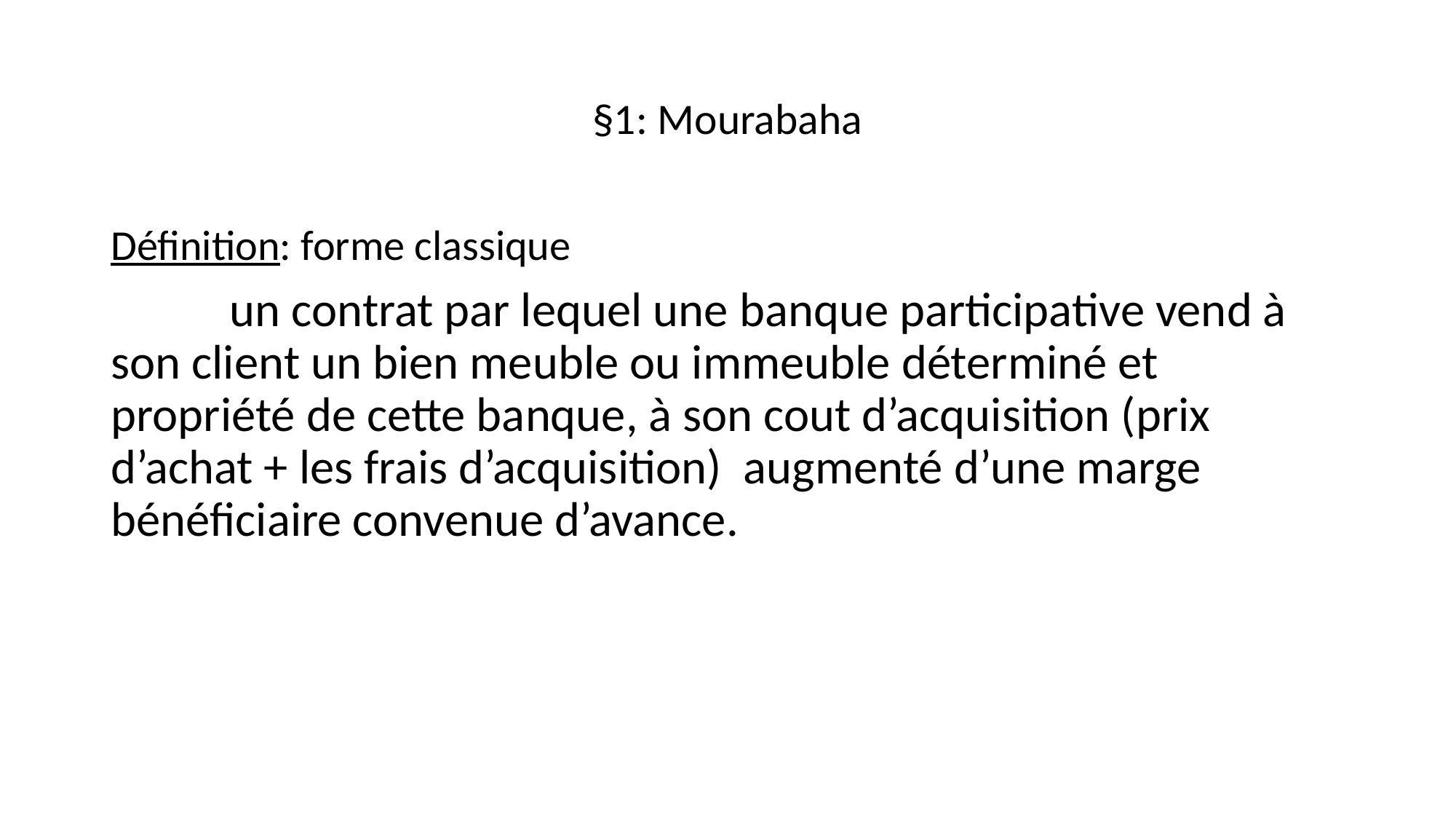

# §1: Mourabaha
Définition: forme classique
	 un contrat par lequel une banque participative vend à son client un bien meuble ou immeuble déterminé et propriété de cette banque, à son cout d’acquisition (prix d’achat + les frais d’acquisition)  augmenté d’une marge bénéficiaire convenue d’avance.